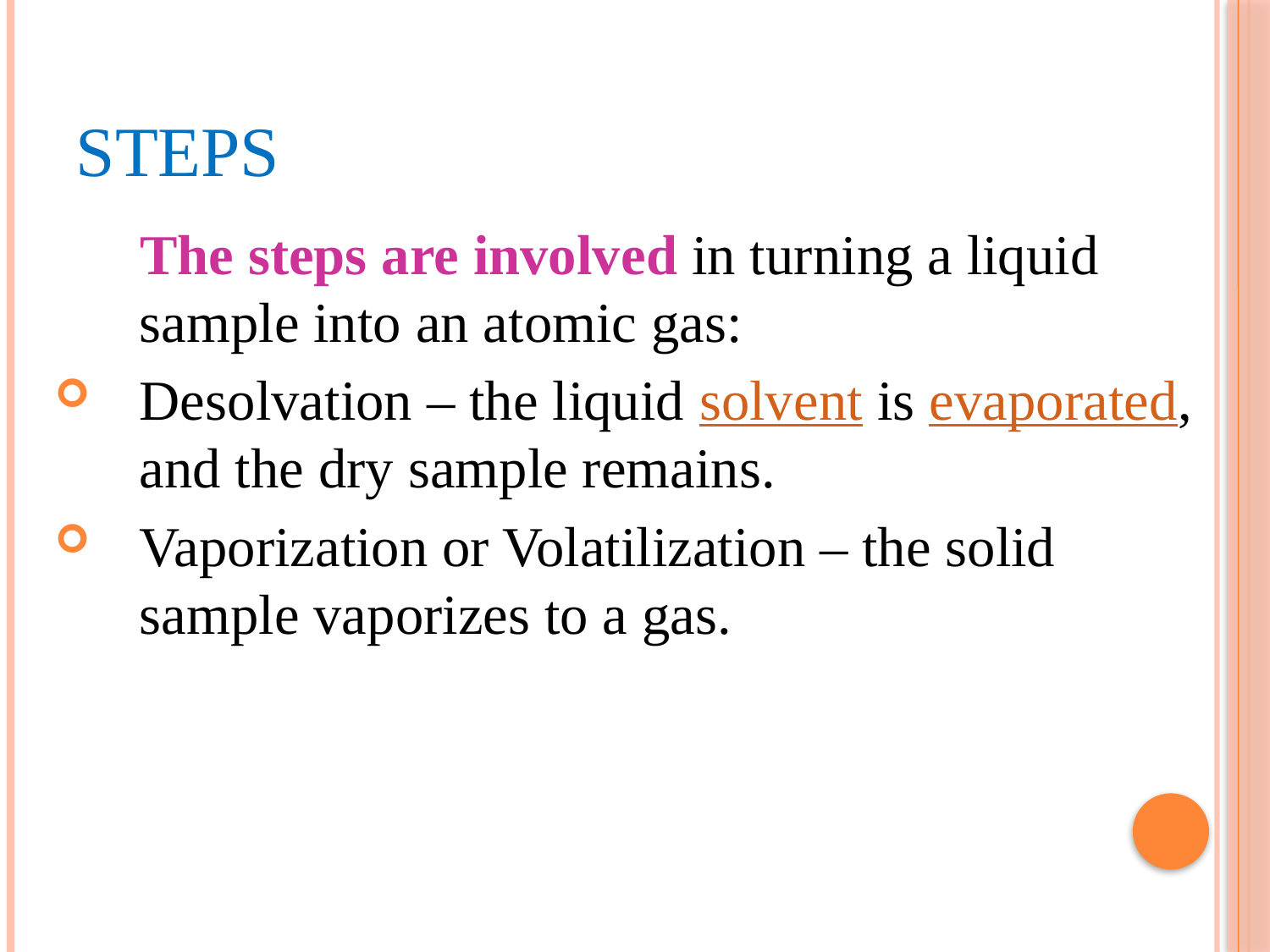

# Steps
      The steps are involved in turning a liquid sample into an atomic gas:
Desolvation – the liquid solvent is evaporated, and the dry sample remains.
Vaporization or Volatilization – the solid sample vaporizes to a gas.